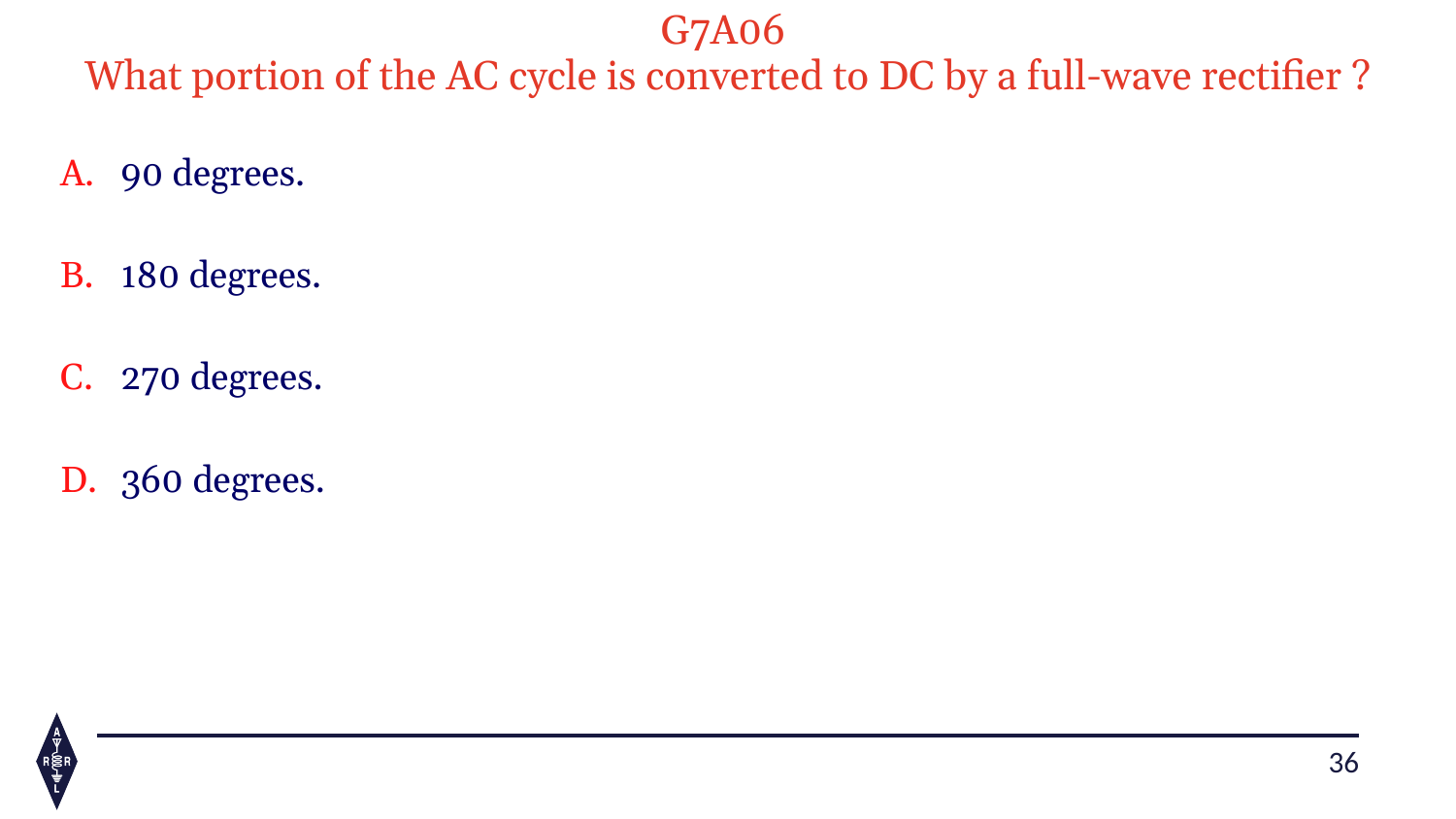

G7A06
What portion of the AC cycle is converted to DC by a full-wave rectifier ?
90 degrees.

180 degrees.

270 degrees.

360 degrees.
36